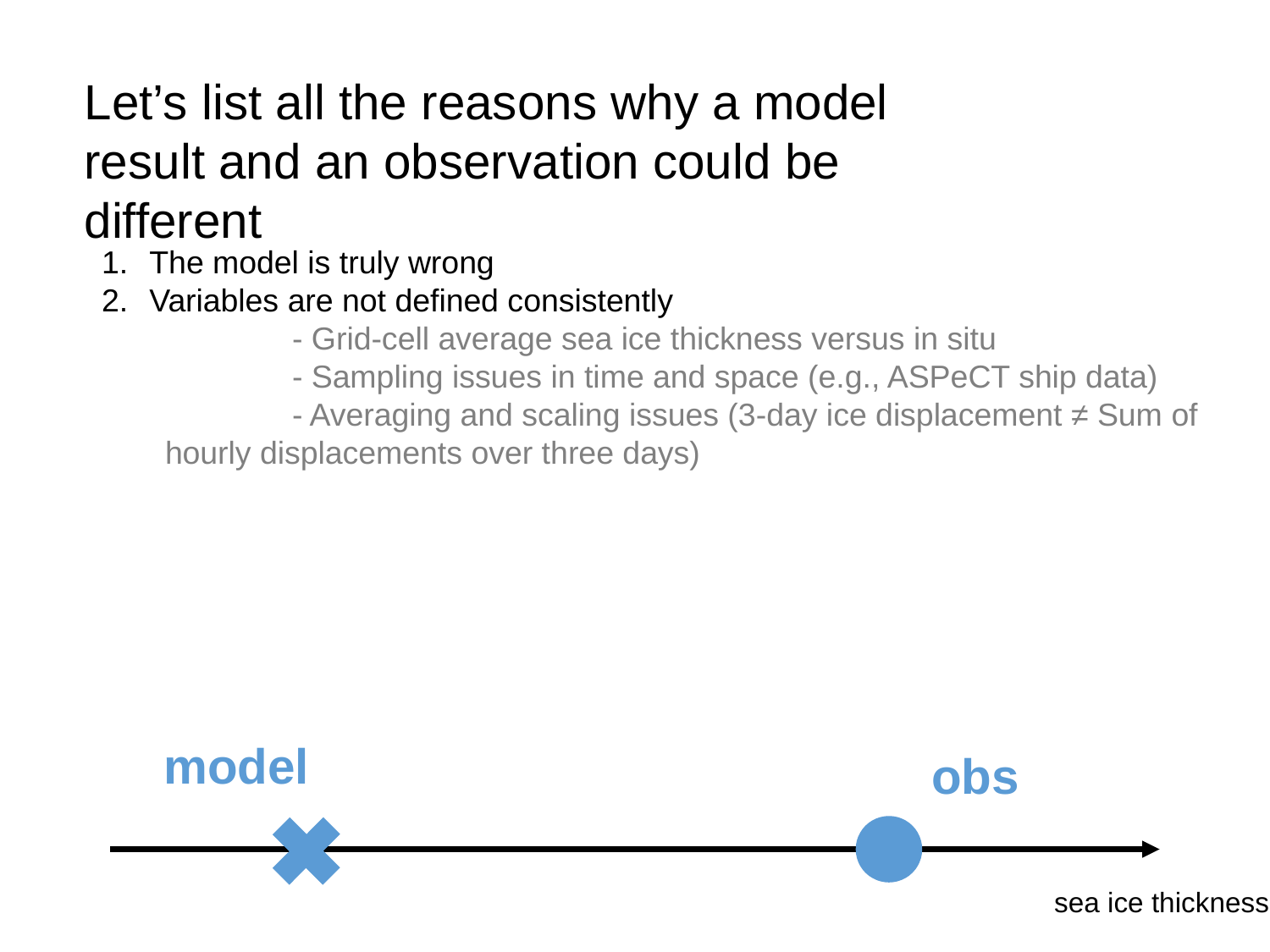

Let’s list all the reasons why a model result and an observation could be different
The model is truly wrong
Variables are not defined consistently
	- Grid-cell average sea ice thickness versus in situ
	- Sampling issues in time and space (e.g., ASPeCT ship data)
	- Averaging and scaling issues (3-day ice displacement ≠ Sum of hourly displacements over three days)
model
obs

sea ice thickness